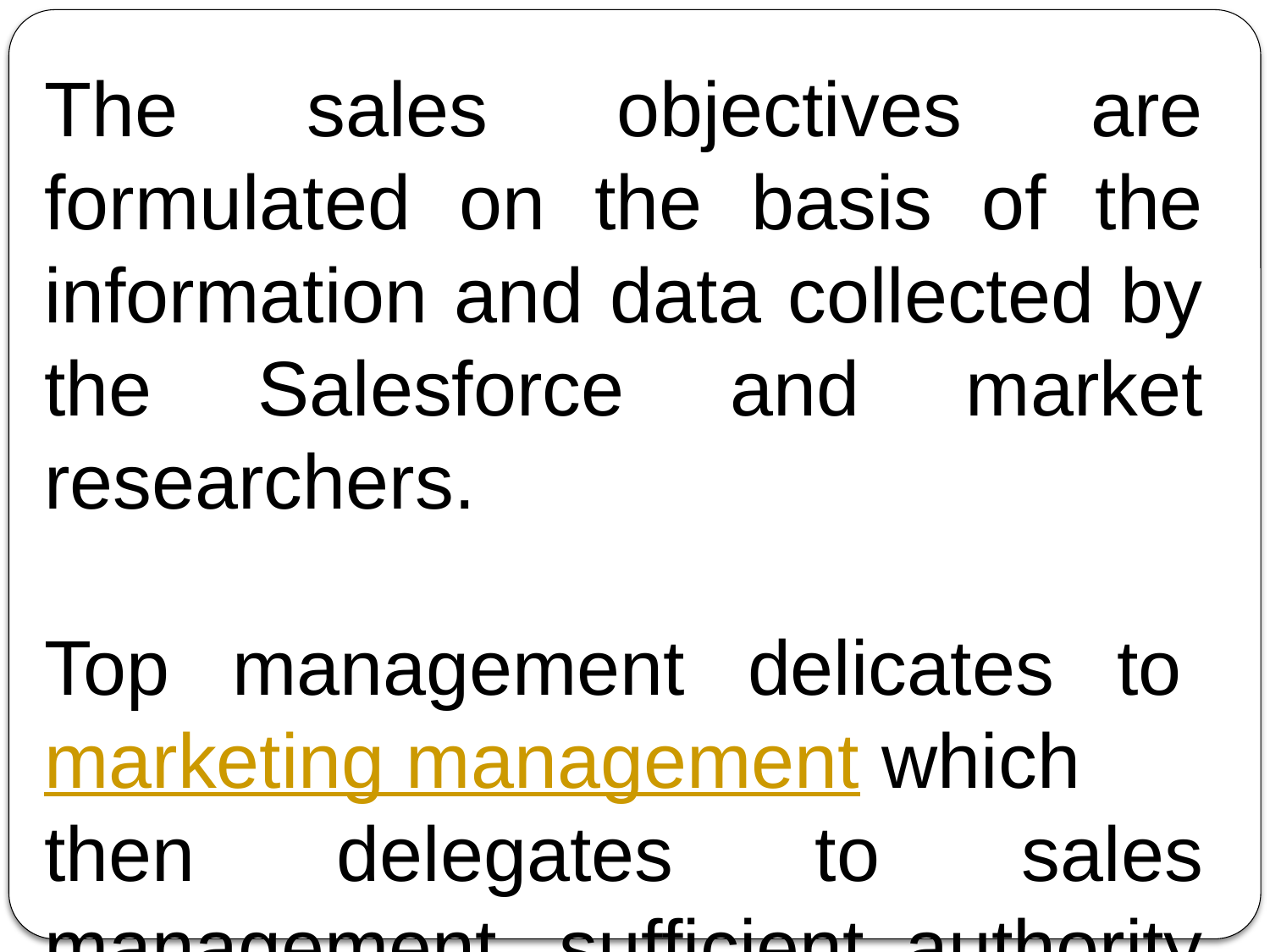

The sales objectives are formulated on the basis of the information and data collected by the Salesforce and market researchers.

Top management delicates to marketing management which then delegates to sales management, sufficient authority to achieve the general objectives